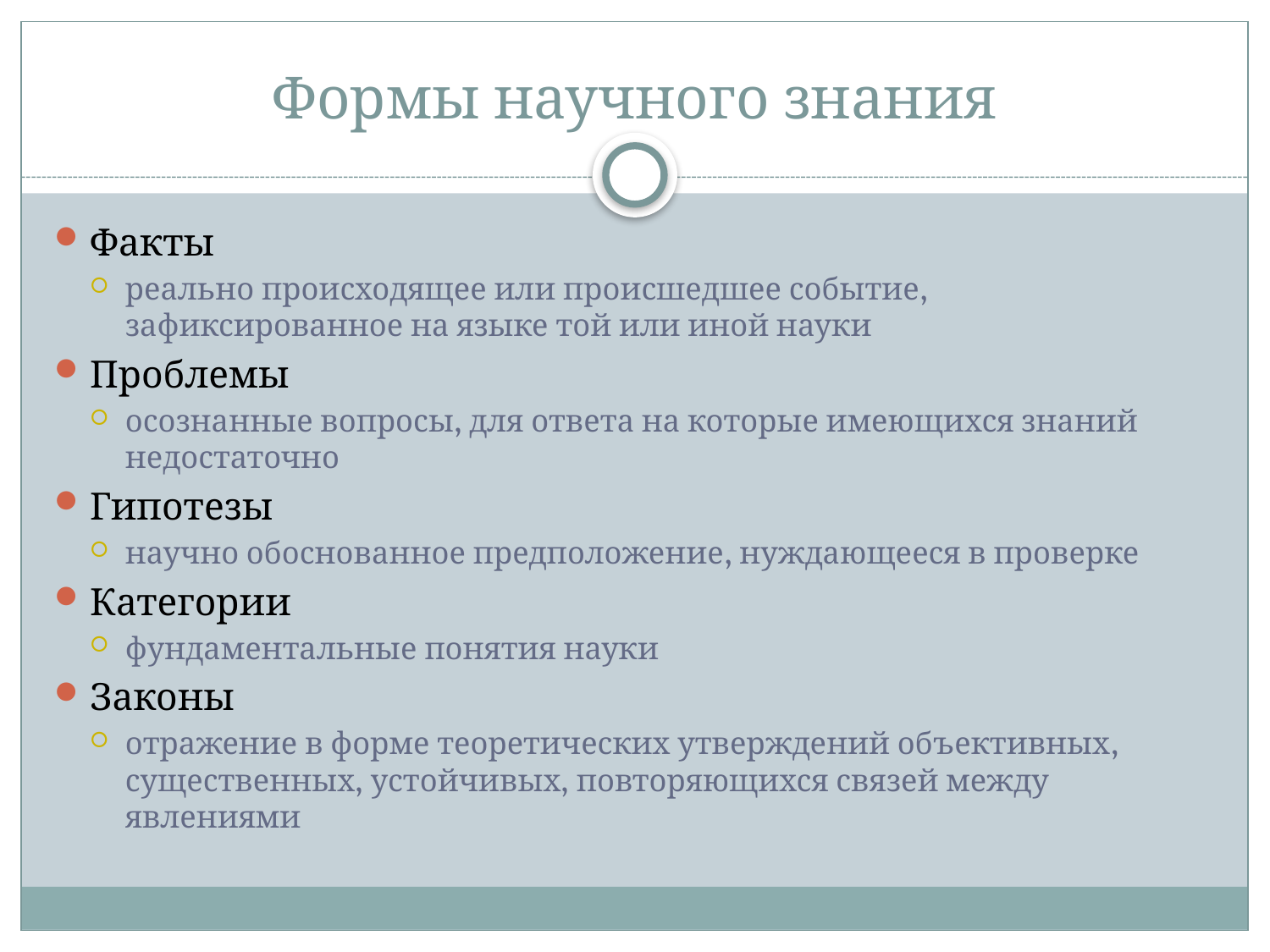

# Формы научного знания
Факты
реально происходящее или происшедшее событие, зафиксированное на языке той или иной науки
Проблемы
осознанные вопросы, для ответа на которые имеющихся знаний недостаточно
Гипотезы
научно обоснованное предположение, нуждающееся в проверке
Категории
фундаментальные понятия науки
Законы
отражение в форме теоретических утверждений объективных, существенных, устойчивых, повторяющихся связей между явлениями